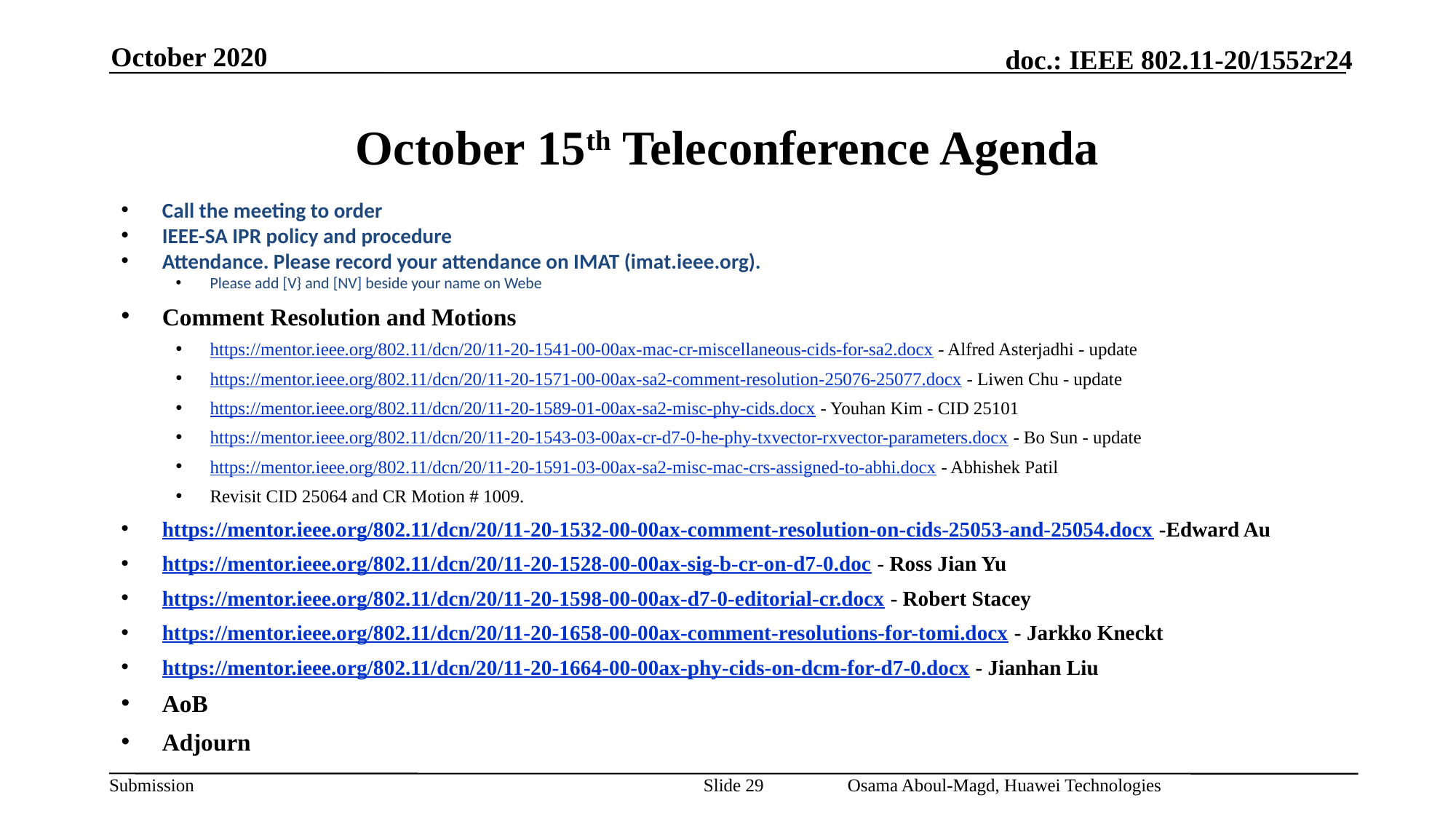

October 2020
# October 15th Teleconference Agenda
Call the meeting to order
IEEE-SA IPR policy and procedure
Attendance. Please record your attendance on IMAT (imat.ieee.org).
Please add [V} and [NV] beside your name on Webe
Comment Resolution and Motions
https://mentor.ieee.org/802.11/dcn/20/11-20-1541-00-00ax-mac-cr-miscellaneous-cids-for-sa2.docx - Alfred Asterjadhi - update
https://mentor.ieee.org/802.11/dcn/20/11-20-1571-00-00ax-sa2-comment-resolution-25076-25077.docx - Liwen Chu - update
https://mentor.ieee.org/802.11/dcn/20/11-20-1589-01-00ax-sa2-misc-phy-cids.docx - Youhan Kim - CID 25101
https://mentor.ieee.org/802.11/dcn/20/11-20-1543-03-00ax-cr-d7-0-he-phy-txvector-rxvector-parameters.docx - Bo Sun - update
https://mentor.ieee.org/802.11/dcn/20/11-20-1591-03-00ax-sa2-misc-mac-crs-assigned-to-abhi.docx - Abhishek Patil
Revisit CID 25064 and CR Motion # 1009.
https://mentor.ieee.org/802.11/dcn/20/11-20-1532-00-00ax-comment-resolution-on-cids-25053-and-25054.docx -Edward Au
https://mentor.ieee.org/802.11/dcn/20/11-20-1528-00-00ax-sig-b-cr-on-d7-0.doc - Ross Jian Yu
https://mentor.ieee.org/802.11/dcn/20/11-20-1598-00-00ax-d7-0-editorial-cr.docx - Robert Stacey
https://mentor.ieee.org/802.11/dcn/20/11-20-1658-00-00ax-comment-resolutions-for-tomi.docx - Jarkko Kneckt
https://mentor.ieee.org/802.11/dcn/20/11-20-1664-00-00ax-phy-cids-on-dcm-for-d7-0.docx - Jianhan Liu
AoB
Adjourn
Slide 29
Osama Aboul-Magd, Huawei Technologies